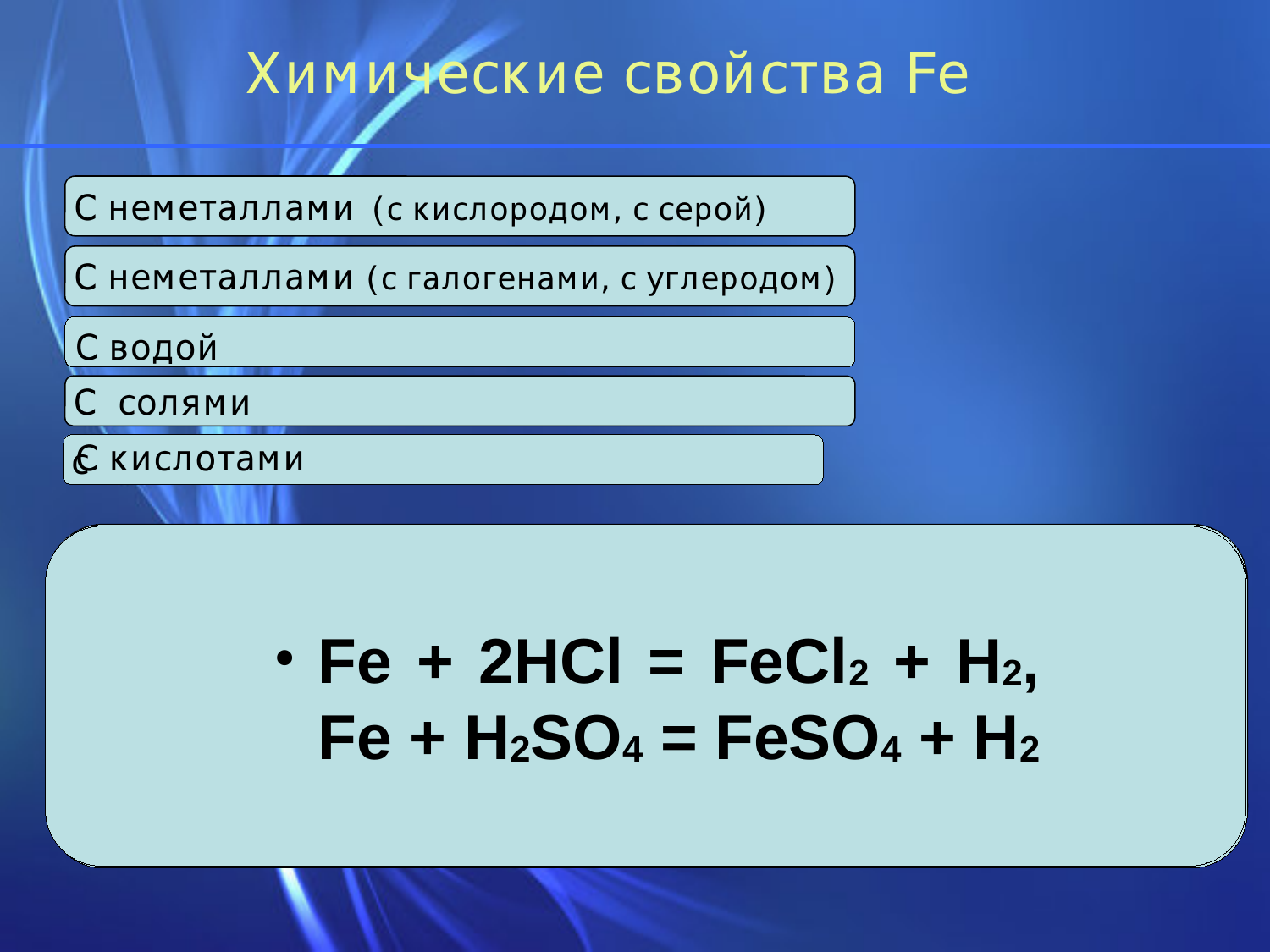

Химические свойства Fe

C неметаллами  (c кислородом, с серой)

C неметаллами (c галогенами, с углеродом)

С водой
C  солями

С кислотами
с

3Fe + 2O2 = Fe3O4
Fe + S = FeS

Fe + 2HCl = FeCl2 + H2,
Fe + H2SO4 = FeSO4 + H2
Fe + 2HCl = FeCl2 + H2
Fe + H2SO4 = FeSO4 + H2
3Fe + 4H2O = Fe3O4 + 4H2
Ni + CuSO4 = NiSO4 + Cu
2Fe + 3Cl2 = 2FeCl3